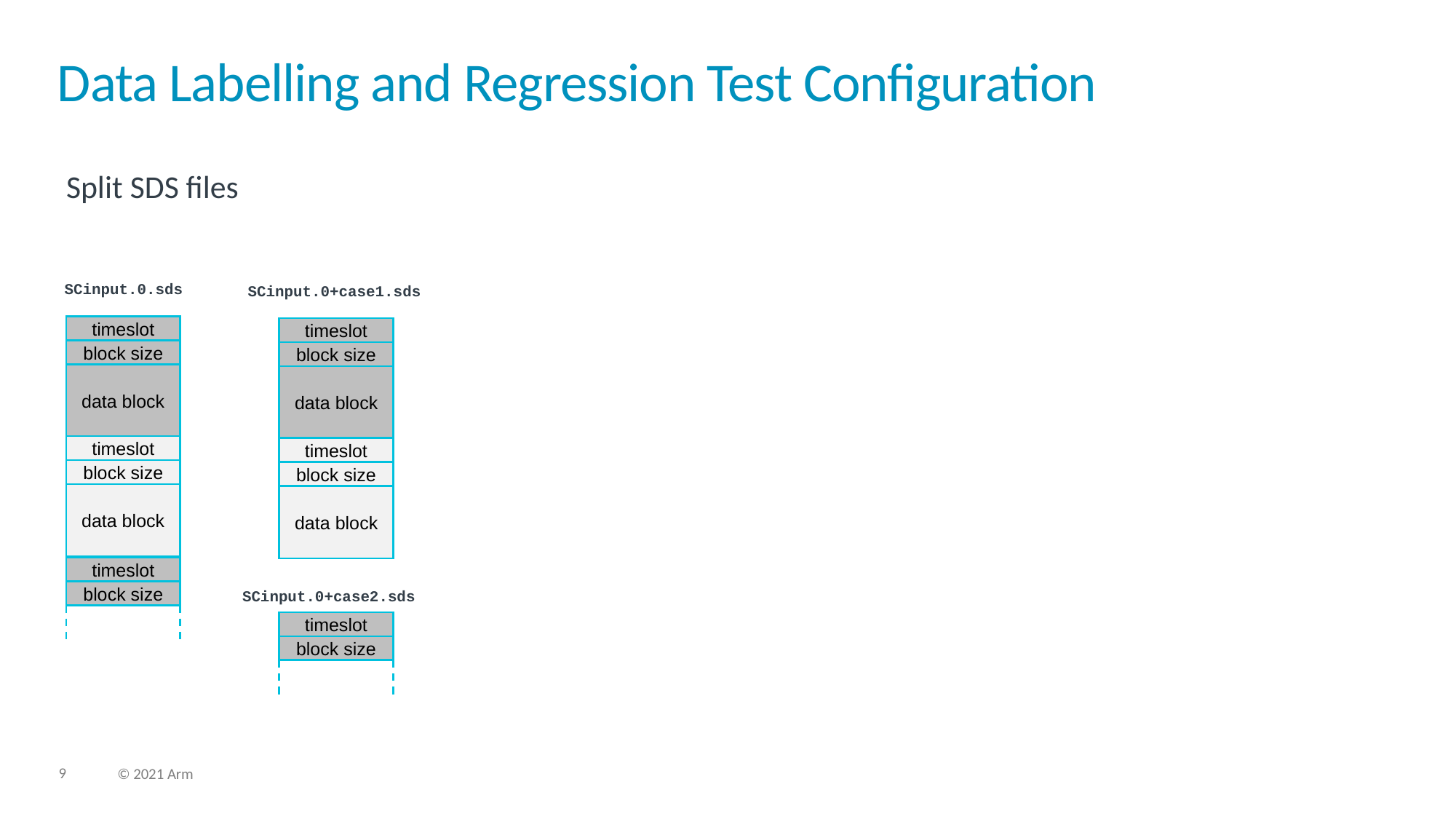

# Data Labelling and Regression Test Configuration
Split SDS files
SCinput.0.sds
SCinput.0+case1.sds
timeslot
timeslot
block size
block size
data block
data block
timeslot
timeslot
block size
block size
data block
data block
timeslot
block size
SCinput.0+case2.sds
timeslot
block size